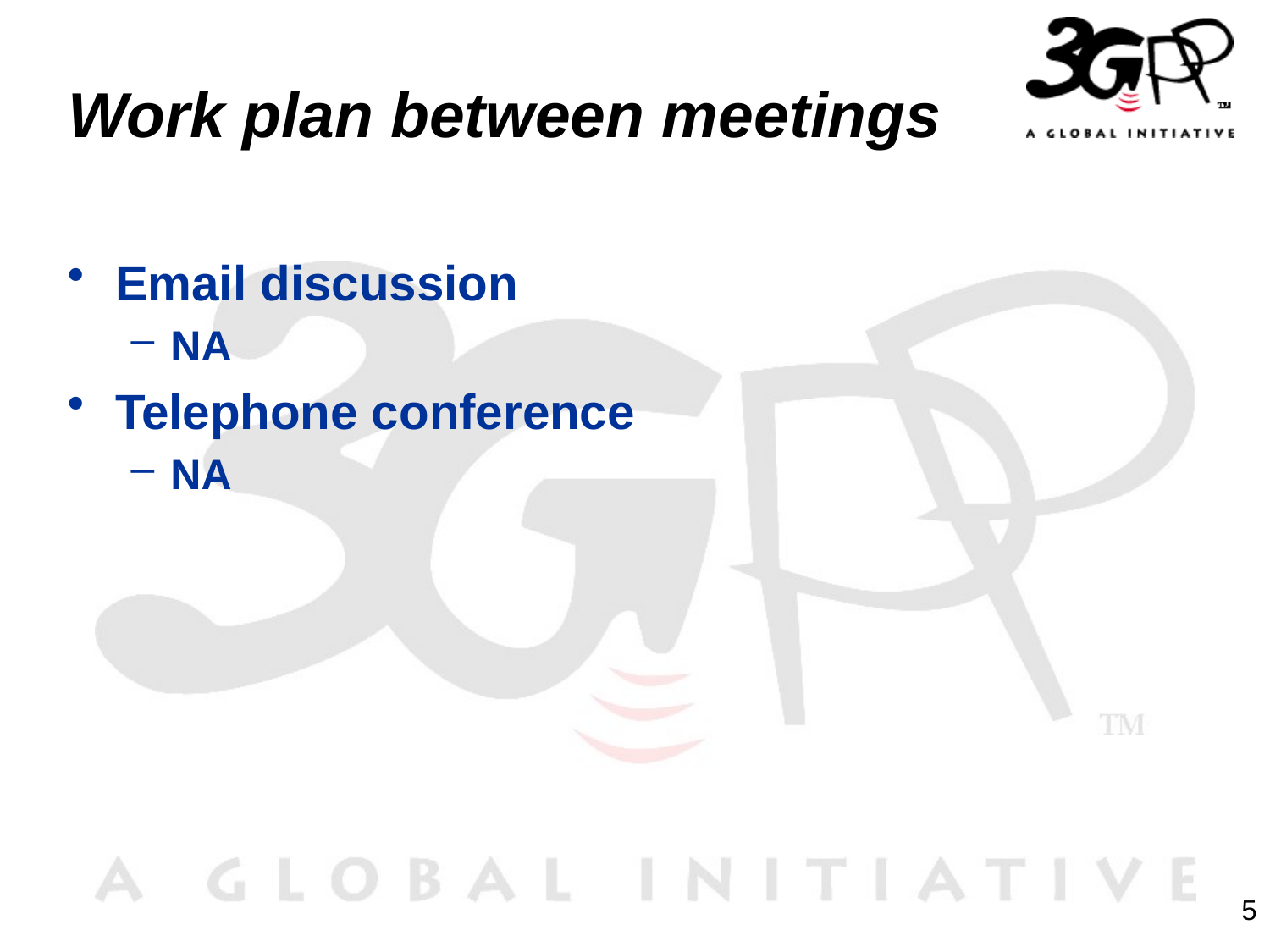

# Work plan between meetings

Email discussion
NA
Telephone conference
NA

5